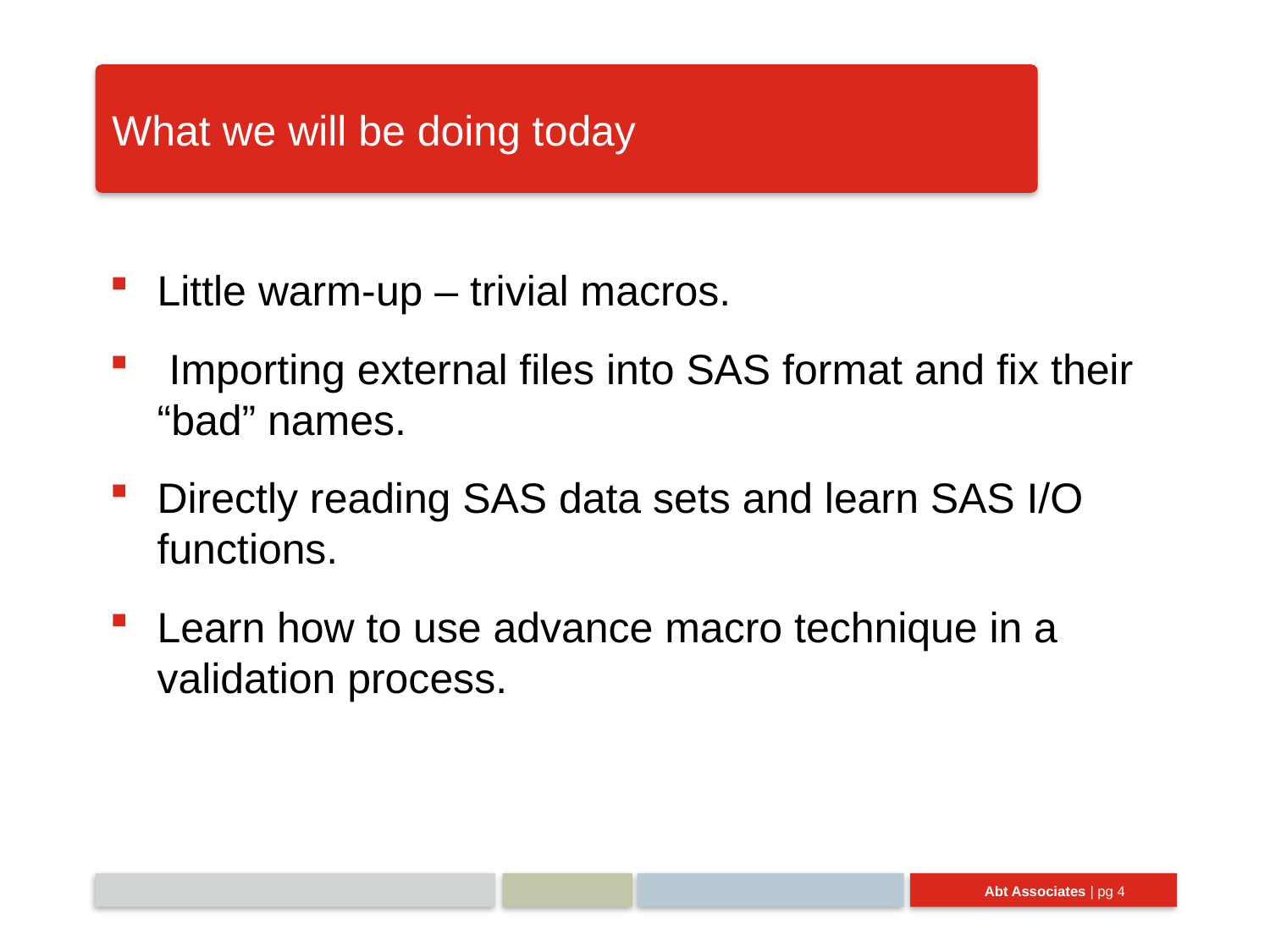

# What we will be doing today
Little warm-up – trivial macros.
 Importing external files into SAS format and fix their “bad” names.
Directly reading SAS data sets and learn SAS I/O functions.
Learn how to use advance macro technique in a validation process.